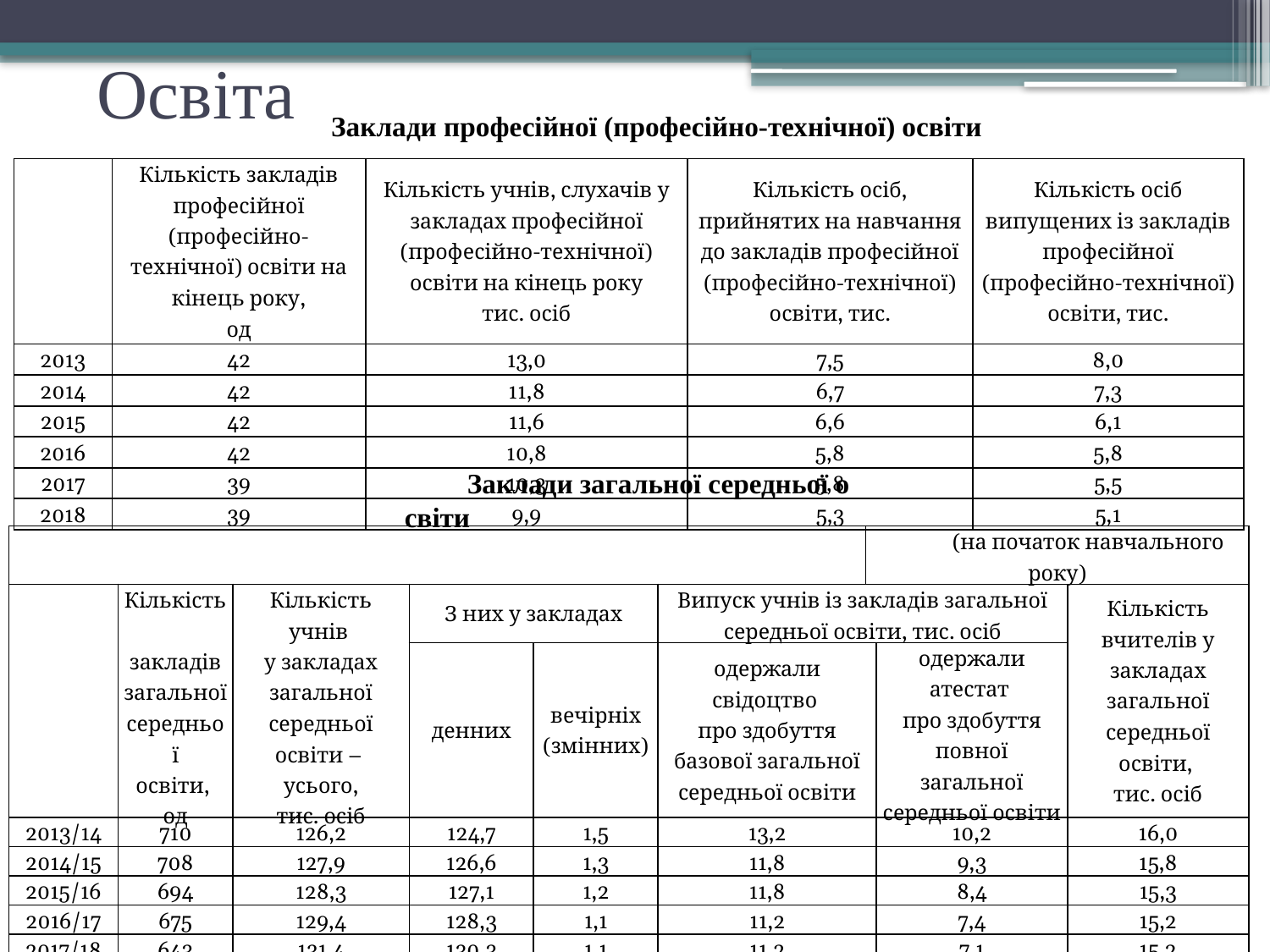

# Освіта
Заклади професійної (професійно-технічної) освіти

|  | Кількість закладів професійної (професійно-технічної) освіти на кінець року, од | Кількість учнів, слухачів у закладах професійної (професійно-технічної) освіти на кінець року тис. осіб | Кількість осіб, прийнятих на навчання до закладів професійної (професійно-технічної) освіти, тис. | Кількість осіб випущених із закладів професійної (професійно-технічної) освіти, тис. |
| --- | --- | --- | --- | --- |
| 2013 | 42 | 13,0 | 7,5 | 8,0 |
| 2014 | 42 | 11,8 | 6,7 | 7,3 |
| 2015 | 42 | 11,6 | 6,6 | 6,1 |
| 2016 | 42 | 10,8 | 5,8 | 5,8 |
| 2017 | 39 | 10,3 | 5,8 | 5,5 |
| 2018 | 39 | 9,9 | 5,3 | 5,1 |
Заклади загальної середньої освіти

|  |  |  |  |  |  | (на початок навчального року) |  |  |
| --- | --- | --- | --- | --- | --- | --- | --- | --- |
|  | Кількість  закладів загальної середньої освіти,  од | Кількість учнів  у закладах загальної середньої освіти –  усього, тис. осіб | З них у закладах |  | Випуск учнів із закладів загальної середньої освіти, тис. осіб |  |  | Кількість вчителів у закладах загальної середньої освіти,  тис. осіб |
|  |  |  | денних | вечірніх (змінних) | одержали свідоцтво  про здобуття базової загальної середньої освіти |  | одержали атестат  про здобуття повної загальної середньої освіти |  |
| 2013/14 | 710 | 126,2 | 124,7 | 1,5 | 13,2 |  | 10,2 | 16,0 |
| 2014/15 | 708 | 127,9 | 126,6 | 1,3 | 11,8 |  | 9,3 | 15,8 |
| 2015/16 | 694 | 128,3 | 127,1 | 1,2 | 11,8 |  | 8,4 | 15,3 |
| 2016/17 | 675 | 129,4 | 128,3 | 1,1 | 11,2 |  | 7,4 | 15,2 |
| 2017/18 | 643 | 131,4 | 130,3 | 1,1 | 11,2 |  | 7,1 | 15,2 |
| 2018/19 | 619 | 134,0 | 133,0 | 1,0 | 11,5 |  | 6,6 | 15,4 |